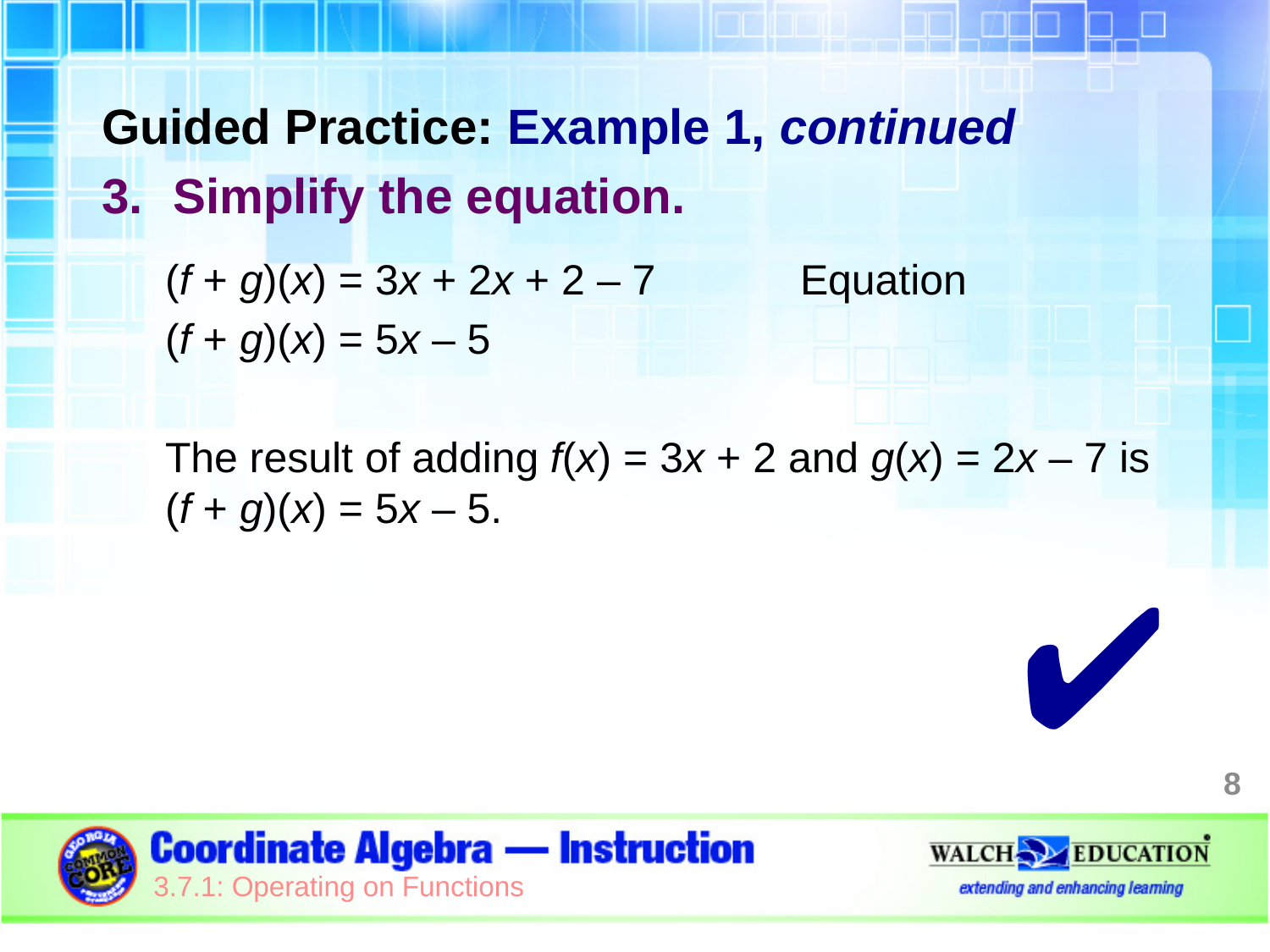

Guided Practice: Example 1, continued
Simplify the equation.
(f + g)(x) = 3x + 2x + 2 – 7		Equation
(f + g)(x) = 5x – 5

The result of adding  f(x) = 3x + 2 and g(x) = 2x – 7 is
(f + g)(x) = 5x – 5.

✔
8
3.7.1: Operating on Functions